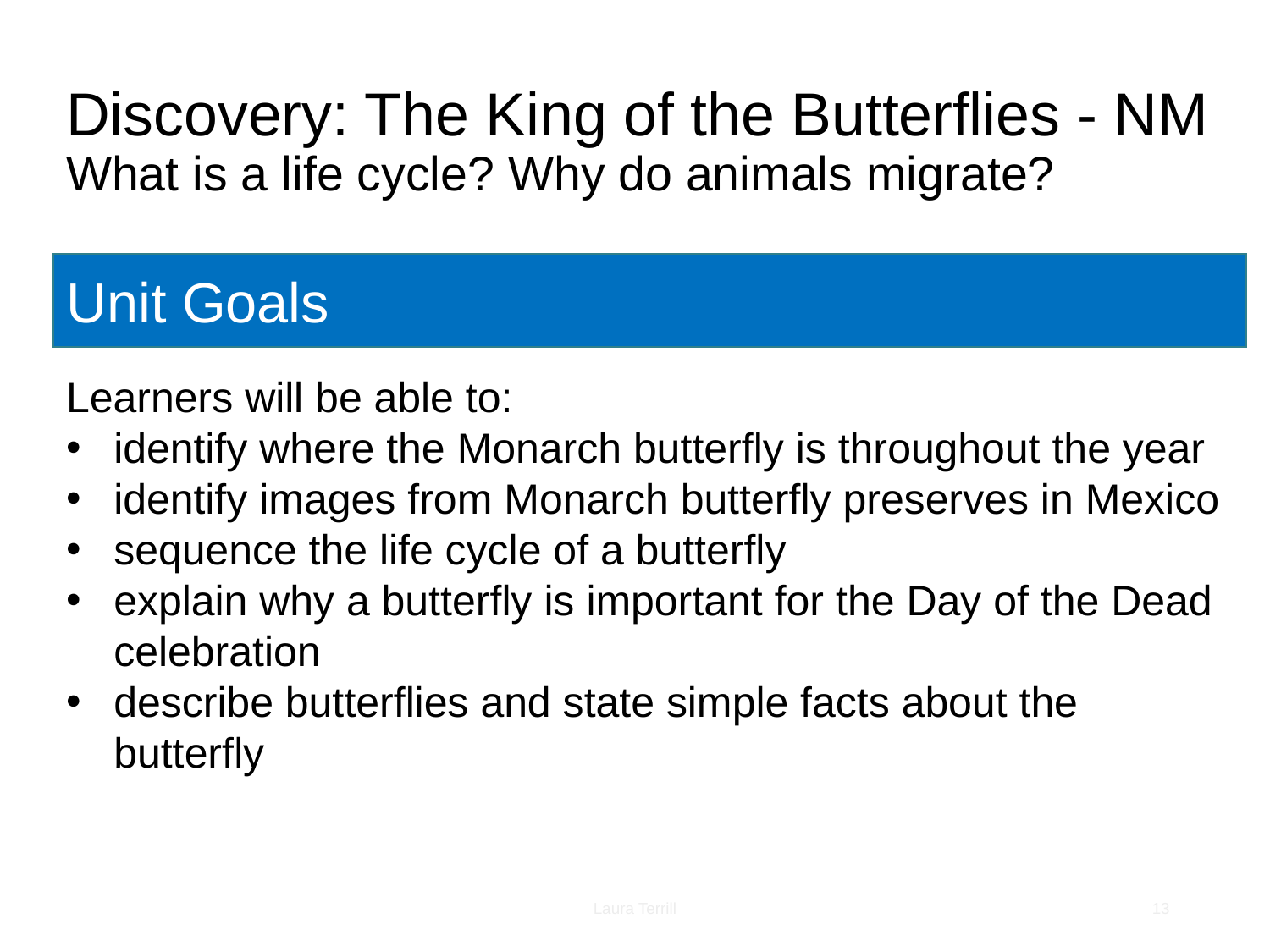

# Discovery: The King of the Butterflies - NM What is a life cycle? Why do animals migrate?
Unit Goals
Learners will be able to:
identify where the Monarch butterfly is throughout the year
identify images from Monarch butterfly preserves in Mexico
sequence the life cycle of a butterfly
explain why a butterfly is important for the Day of the Dead celebration
describe butterflies and state simple facts about the butterfly
Laura Terrill
13